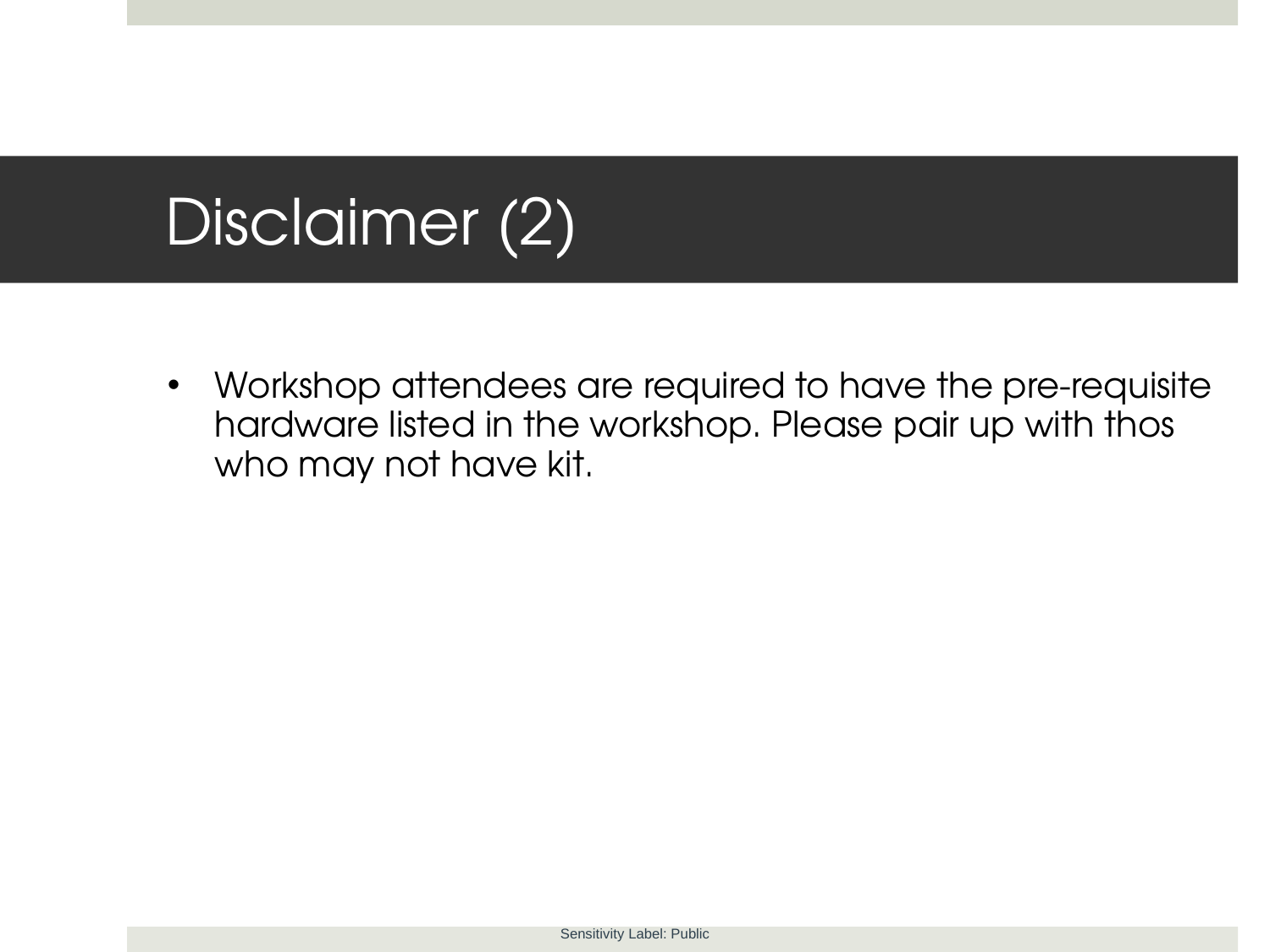

Disclaimer (2)
Workshop attendees are required to have the pre-requisite hardware listed in the workshop. Please pair up with thos who may not have kit.